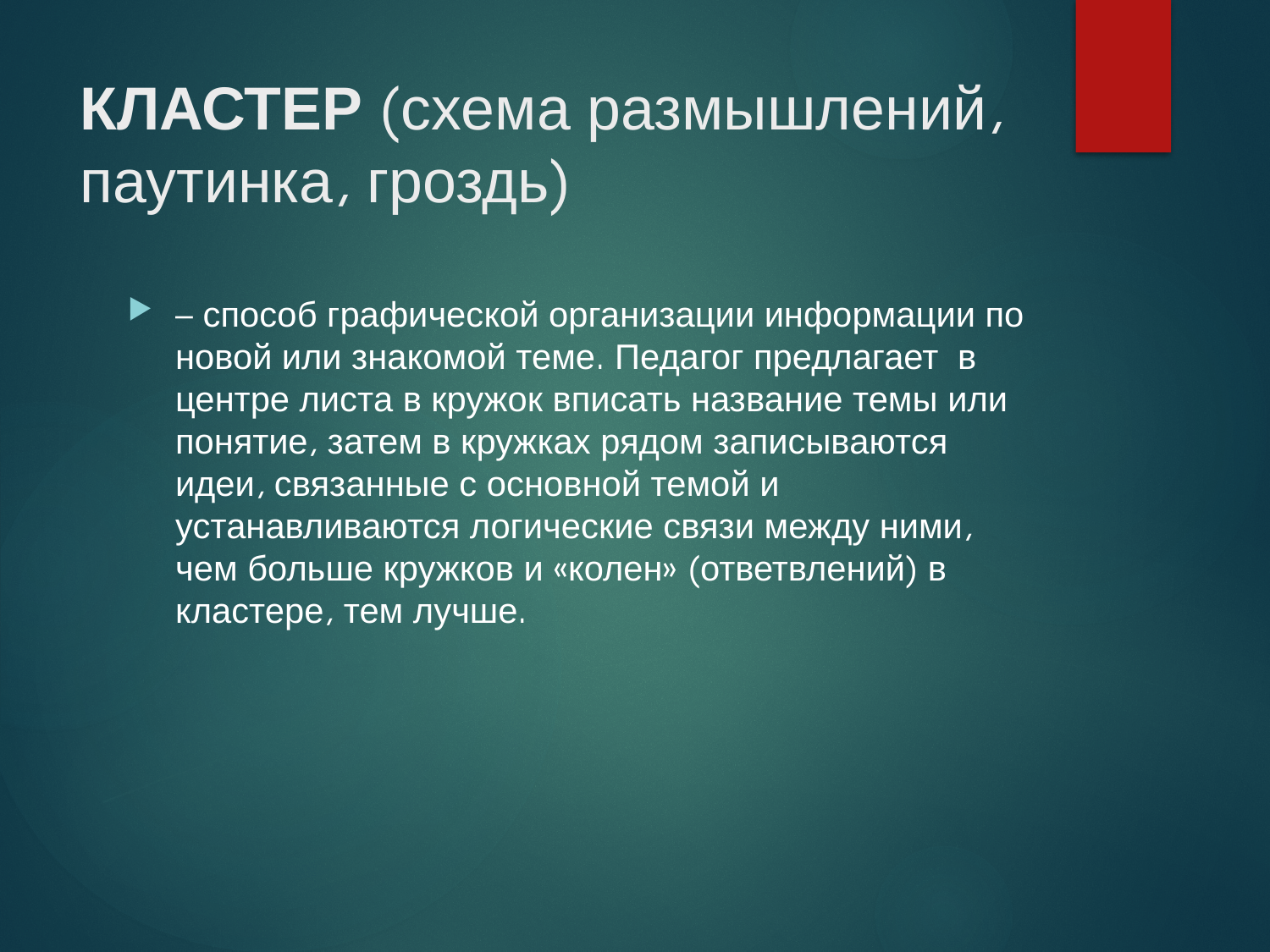

# КЛАСТЕР (схема размышлений, паутинка, гроздь)
– способ графической организации информации по новой или знакомой теме. Педагог предлагает  в центре листа в кружок вписать название темы или понятие, затем в кружках рядом записываются идеи, связанные с основной темой и устанавливаются логические связи между ними, чем больше кружков и «колен» (ответвлений) в кластере, тем лучше.